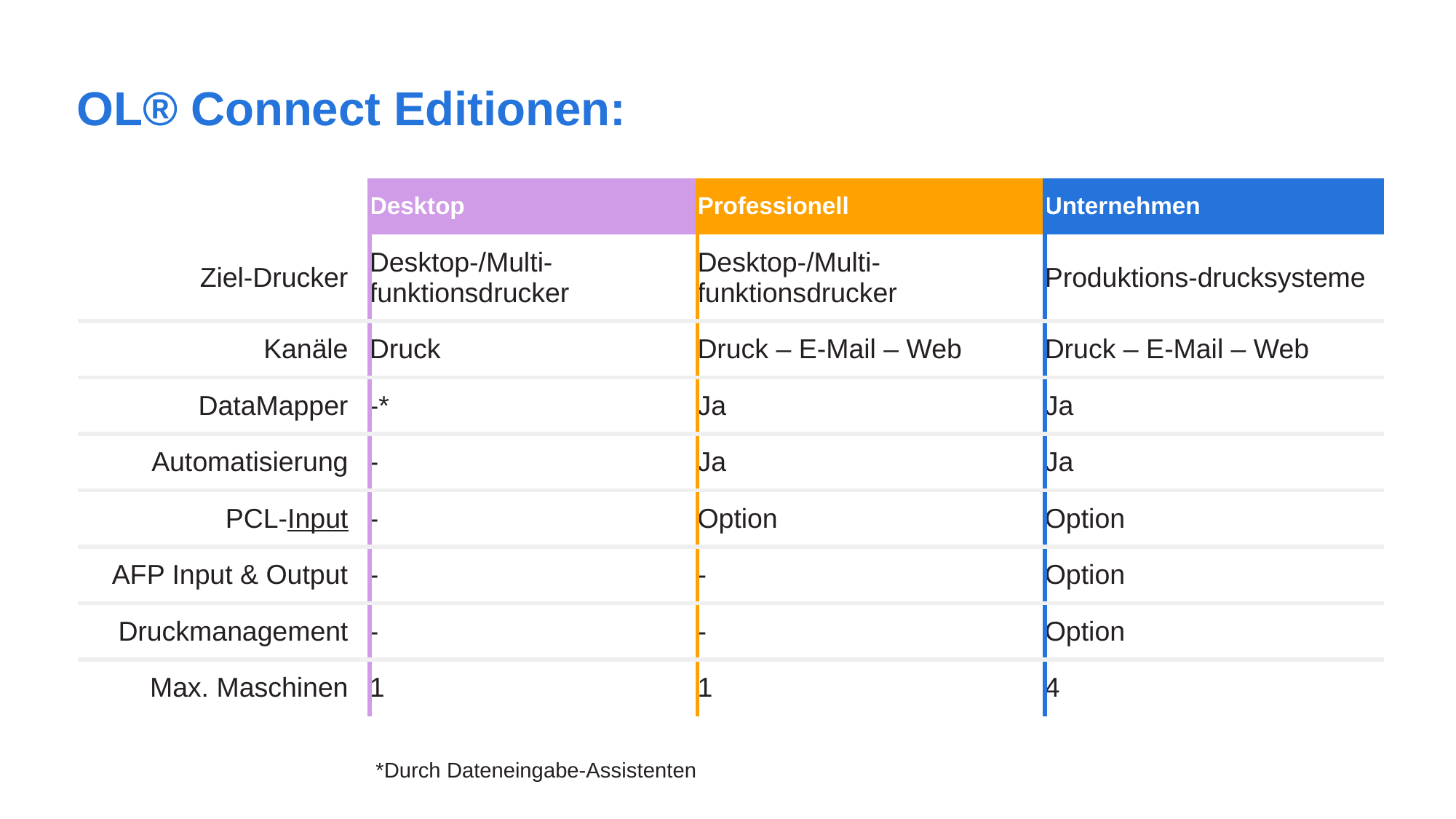

# OL® Connect Editionen:
|  | Desktop | Professionell | Unternehmen |
| --- | --- | --- | --- |
| Ziel-Drucker | Desktop-/Multi-funktionsdrucker | Desktop-/Multi-funktionsdrucker | Produktions-drucksysteme |
| Kanäle | Druck | Druck – E-Mail – Web | Druck – E-Mail – Web |
| DataMapper | -\* | Ja | Ja |
| Automatisierung | - | Ja | Ja |
| PCL-Input | - | Option | Option |
| AFP Input & Output | - | - | Option |
| Druckmanagement | - | - | Option |
| Max. Maschinen | 1 | 1 | 4 |

*Durch Dateneingabe-Assistenten
19